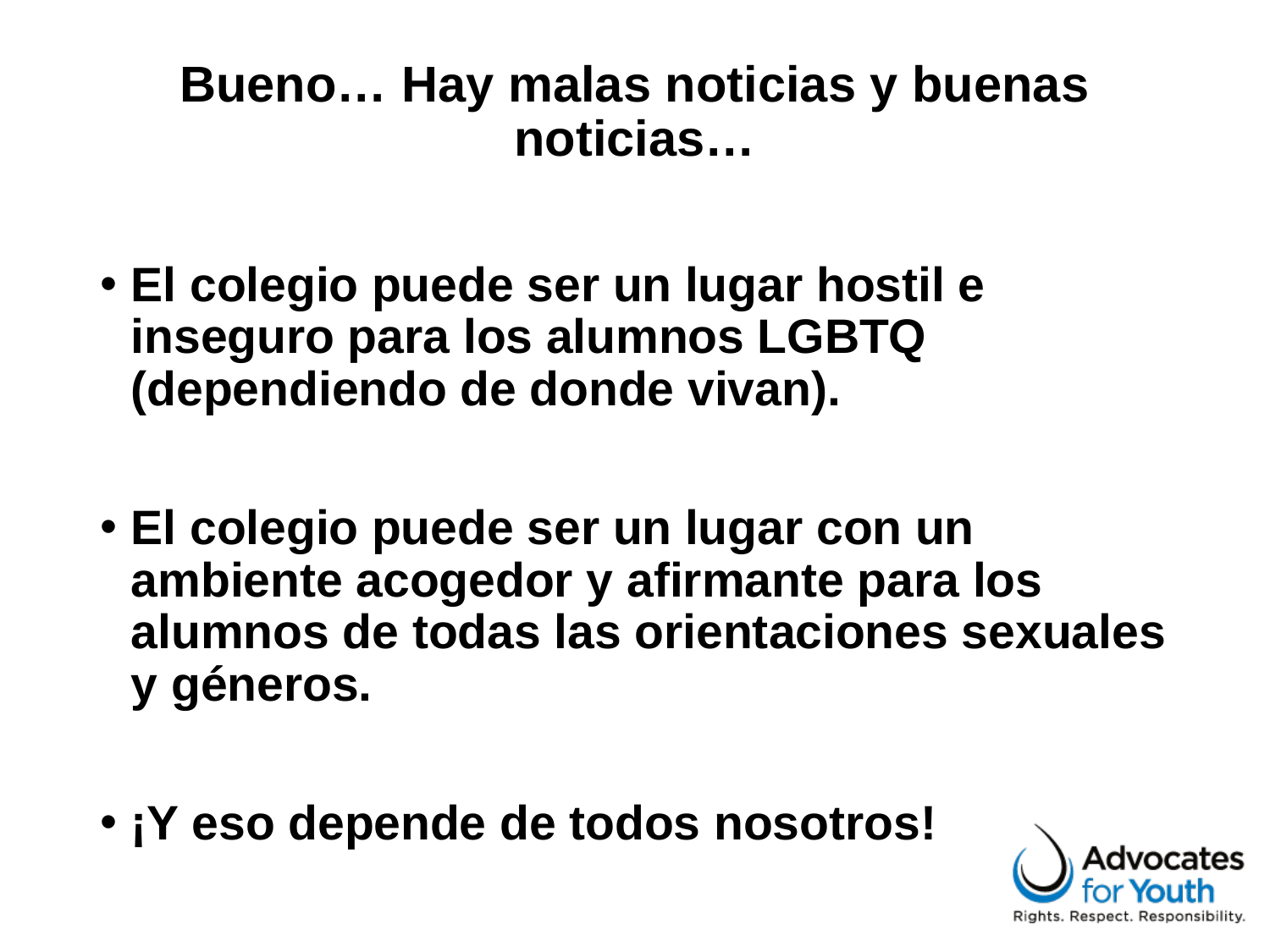

# Bueno… Hay malas noticias y buenas noticias…
El colegio puede ser un lugar hostil e inseguro para los alumnos LGBTQ (dependiendo de donde vivan).

El colegio puede ser un lugar con un ambiente acogedor y afirmante para los alumnos de todas las orientaciones sexuales y géneros.

¡Y eso depende de todos nosotros!